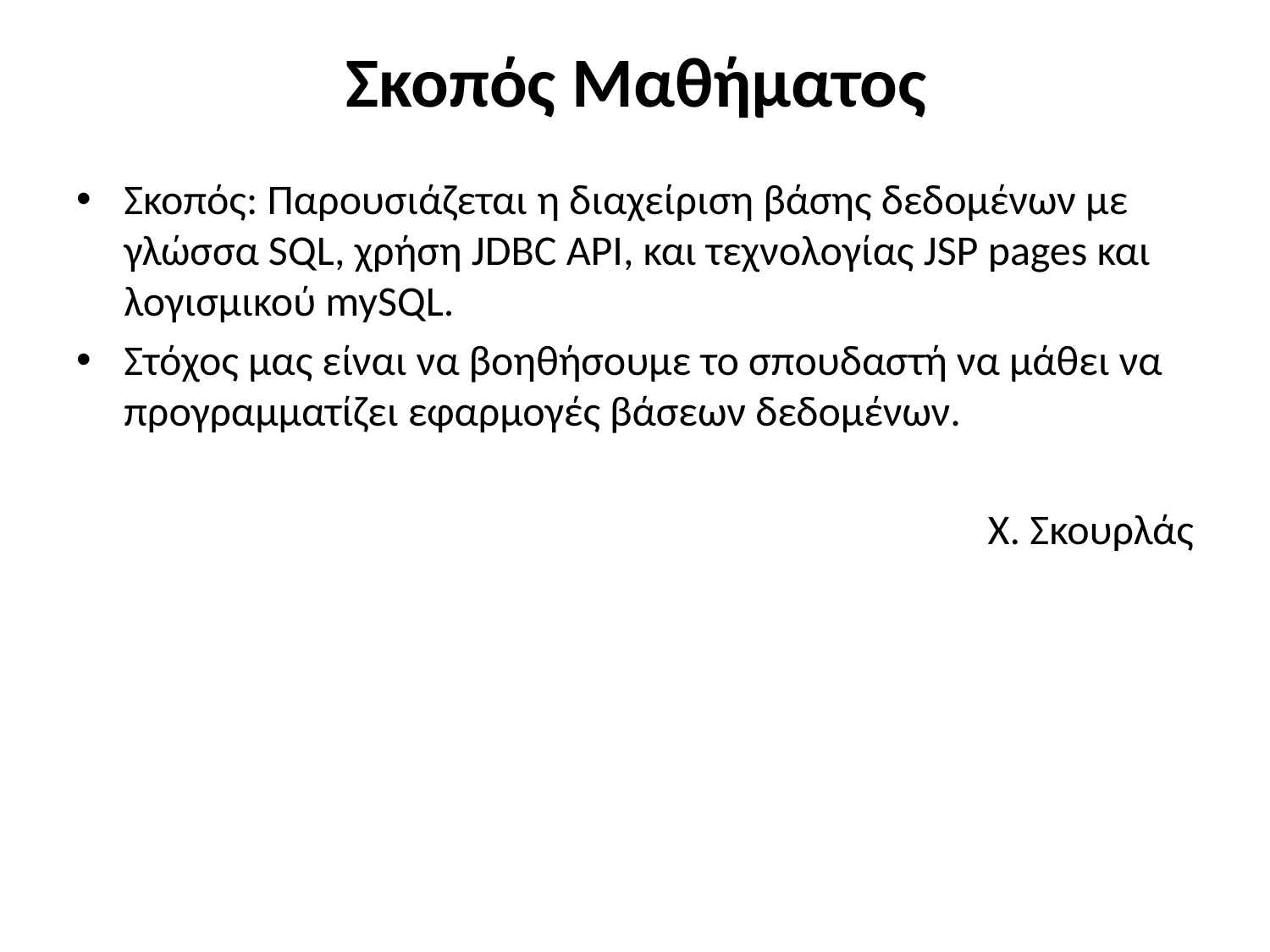

# Σκοπός Μαθήματος
Σκοπός: Παρουσιάζεται η διαχείριση βάσης δεδομένων με γλώσσα SQL, χρήση JDBC API, και τεχνολογίας JSP pages και λογισμικού mySQL.
Στόχος μας είναι να βοηθήσουμε το σπουδαστή να μάθει να προγραμματίζει εφαρμογές βάσεων δεδομένων.

Χ. Σκουρλάς